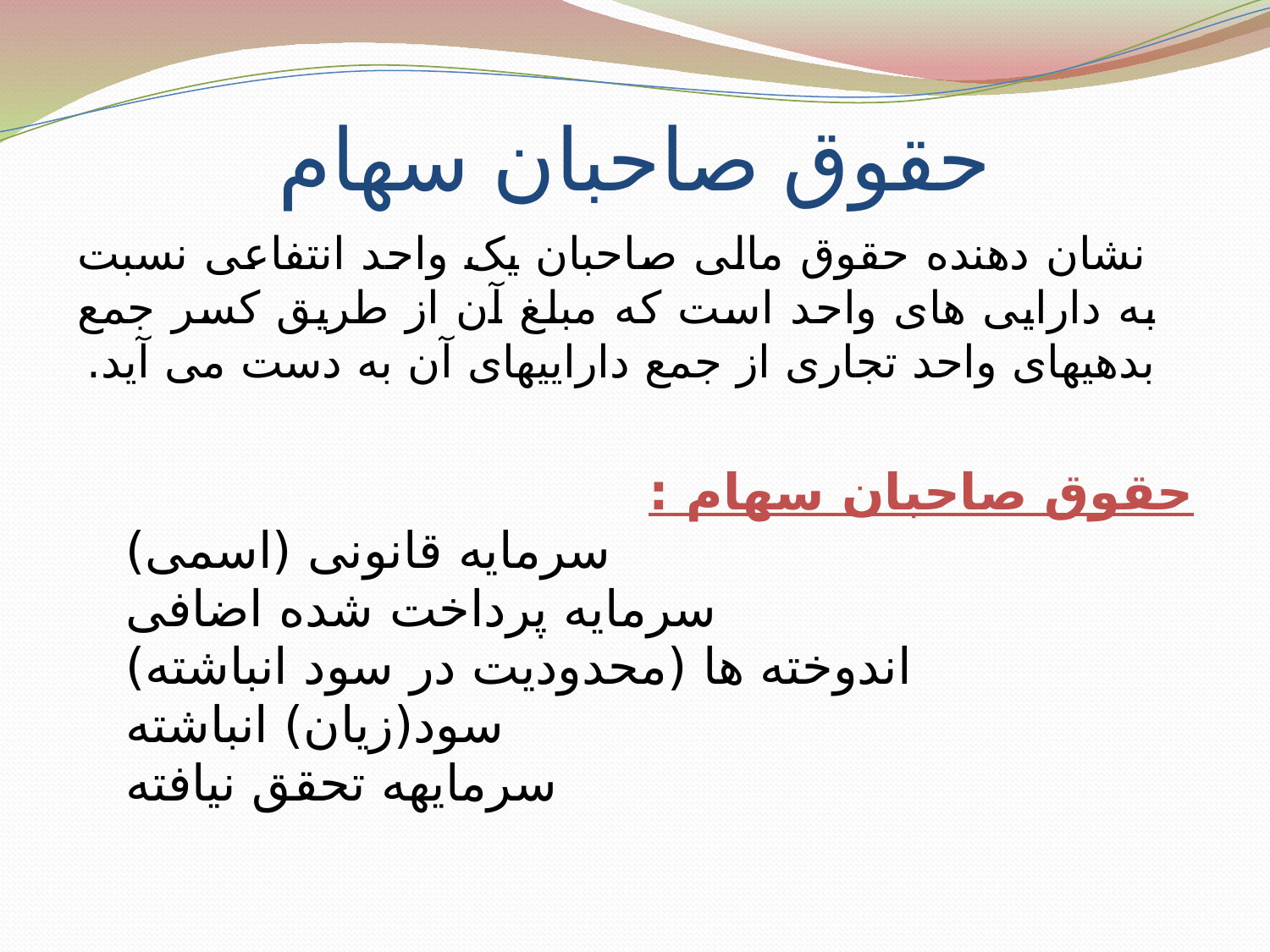

# حقوق صاحبان سهام
   نشان دهنده حقوق مالی صاحبان یک واحد انتفاعی نسبت به دارایی های واحد است که مبلغ آن از طریق کسر جمع بدهیهای واحد تجاری از جمع داراییهای آن به دست می آید.

حقوق صاحبان سهام :
سرمایه قانونی (اسمی)
سرمایه پرداخت شده اضافی
اندوخته ها (محدودیت در سود انباشته)
سود(زیان) انباشته
سرمایهه تحقق نیافته